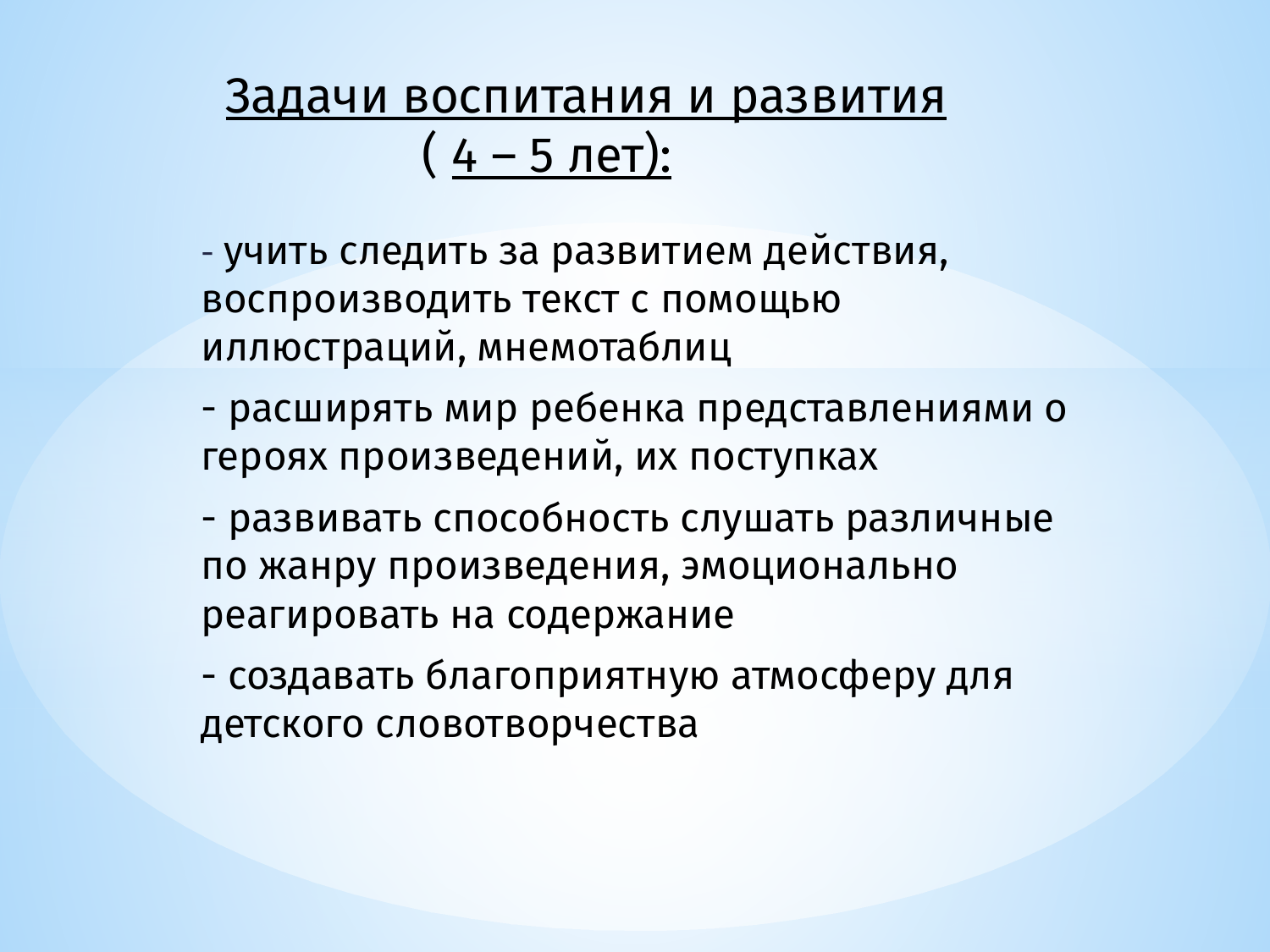

# Задачи воспитания и развития ( 4 – 5 лет):
- учить следить за развитием действия, воспроизводить текст с помощью иллюстраций, мнемотаблиц
- расширять мир ребенка представлениями о героях произведений, их поступках
- развивать способность слушать различные по жанру произведения, эмоционально реагировать на содержание
- создавать благоприятную атмосферу для детского словотворчества